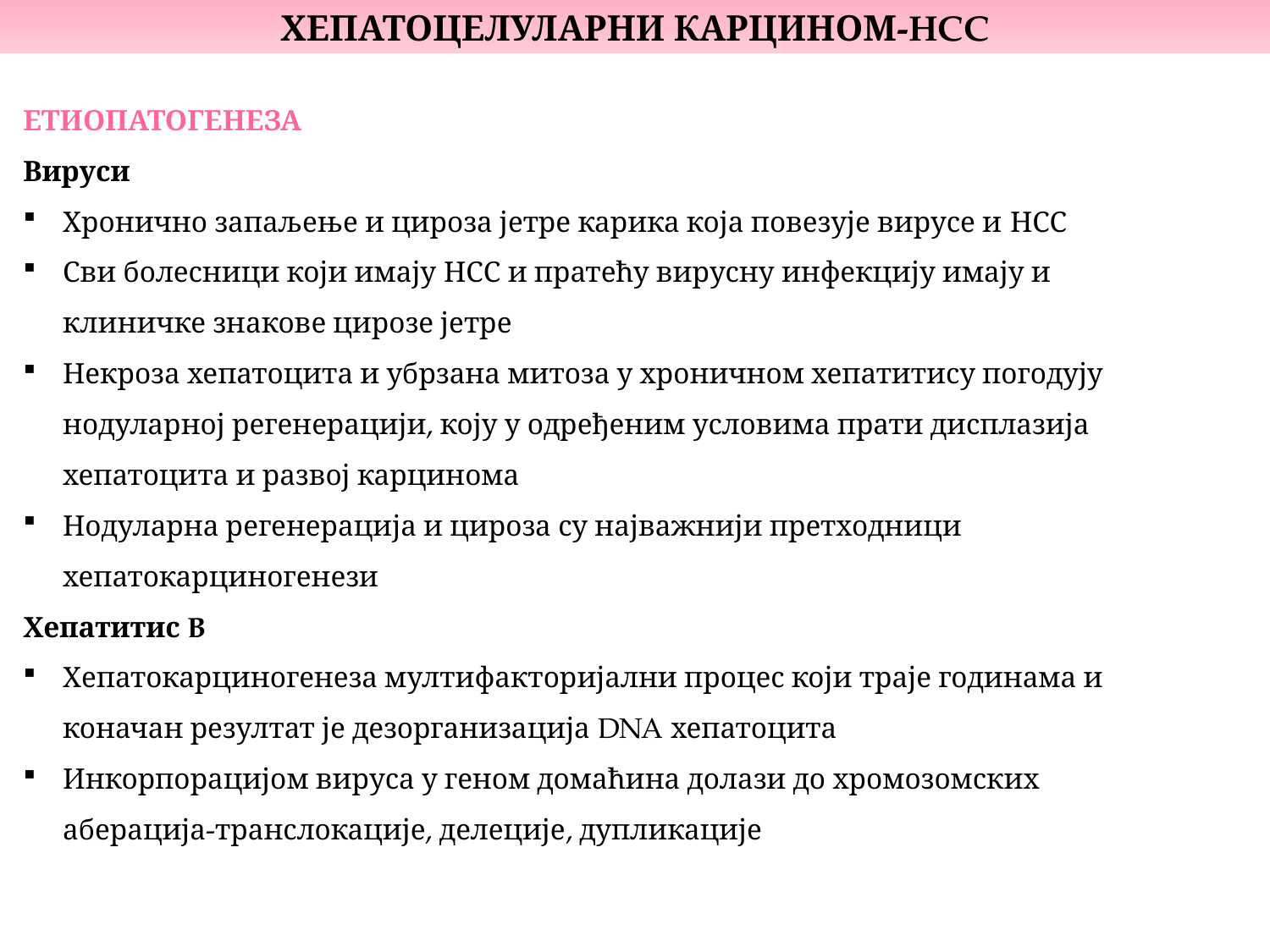

ХЕПАТОЦЕЛУЛАРНИ КАРЦИНОМ-HCC
ЕТИОПАТОГЕНЕЗА
Вируси
Хронично запаљење и цироза јетре карика која повезује вирусе и НСС
Сви болесници који имају НСС и пратећу вирусну инфекцију имају и клиничке знакове цирозе јетре
Некроза хепатоцита и убрзана митоза у хроничном хепатитису погодују нодуларној регенерацији, коју у одређеним условима прати дисплазија хепатоцита и развој карцинома
Нодуларна регенерација и цироза су најважнији претходници хепатокарциногенези
Хепатитис B
Хепатокарциногенеза мултифакторијални процес који траје годинама и коначан резултат је дезорганизација DNA хепатоцита
Инкорпорацијом вируса у геном домаћина долази до хромозомских аберација-транслокације, делеције, дупликације